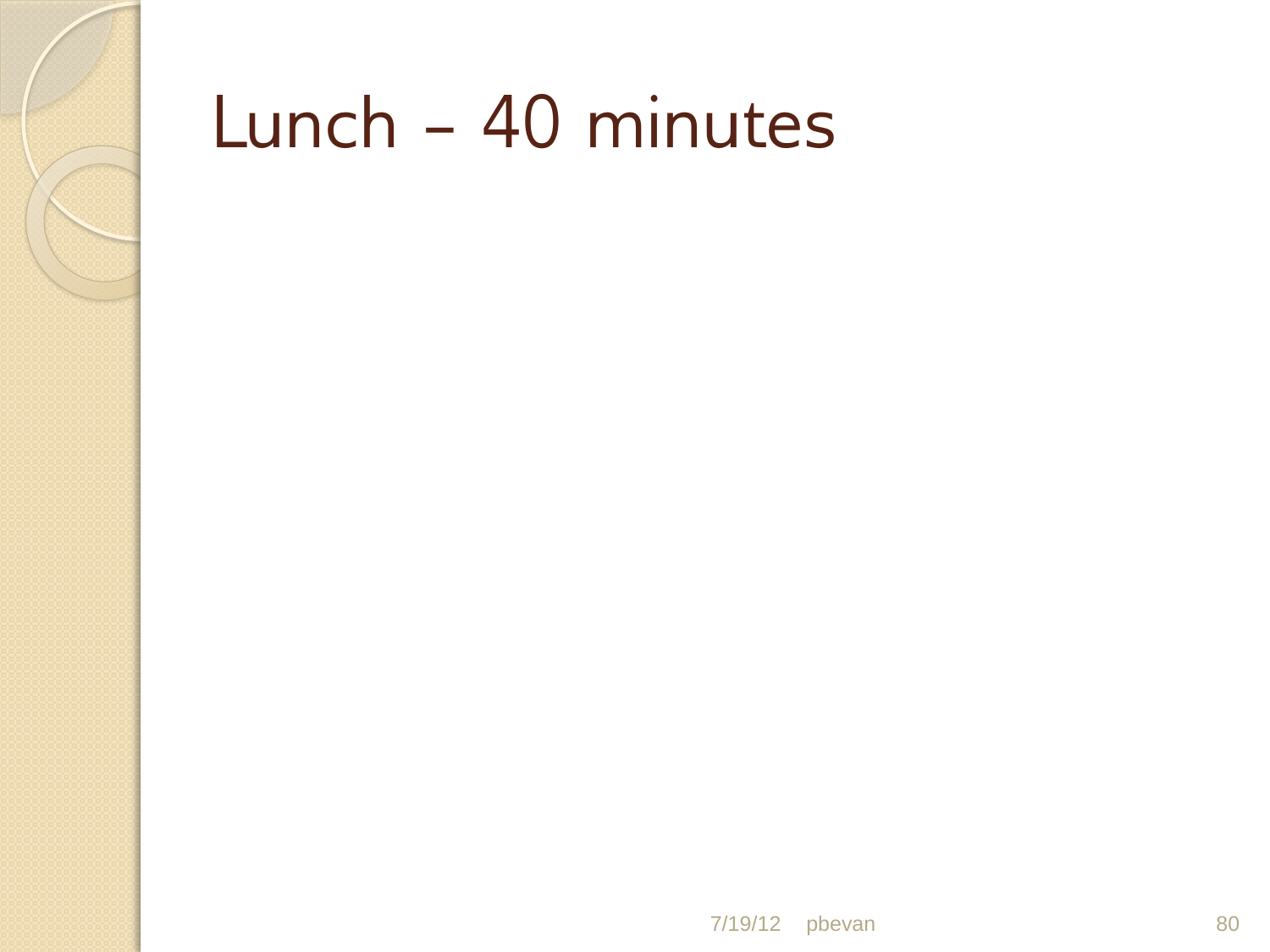

# Lunch – 40 minutes
7/19/12
pbevan
80